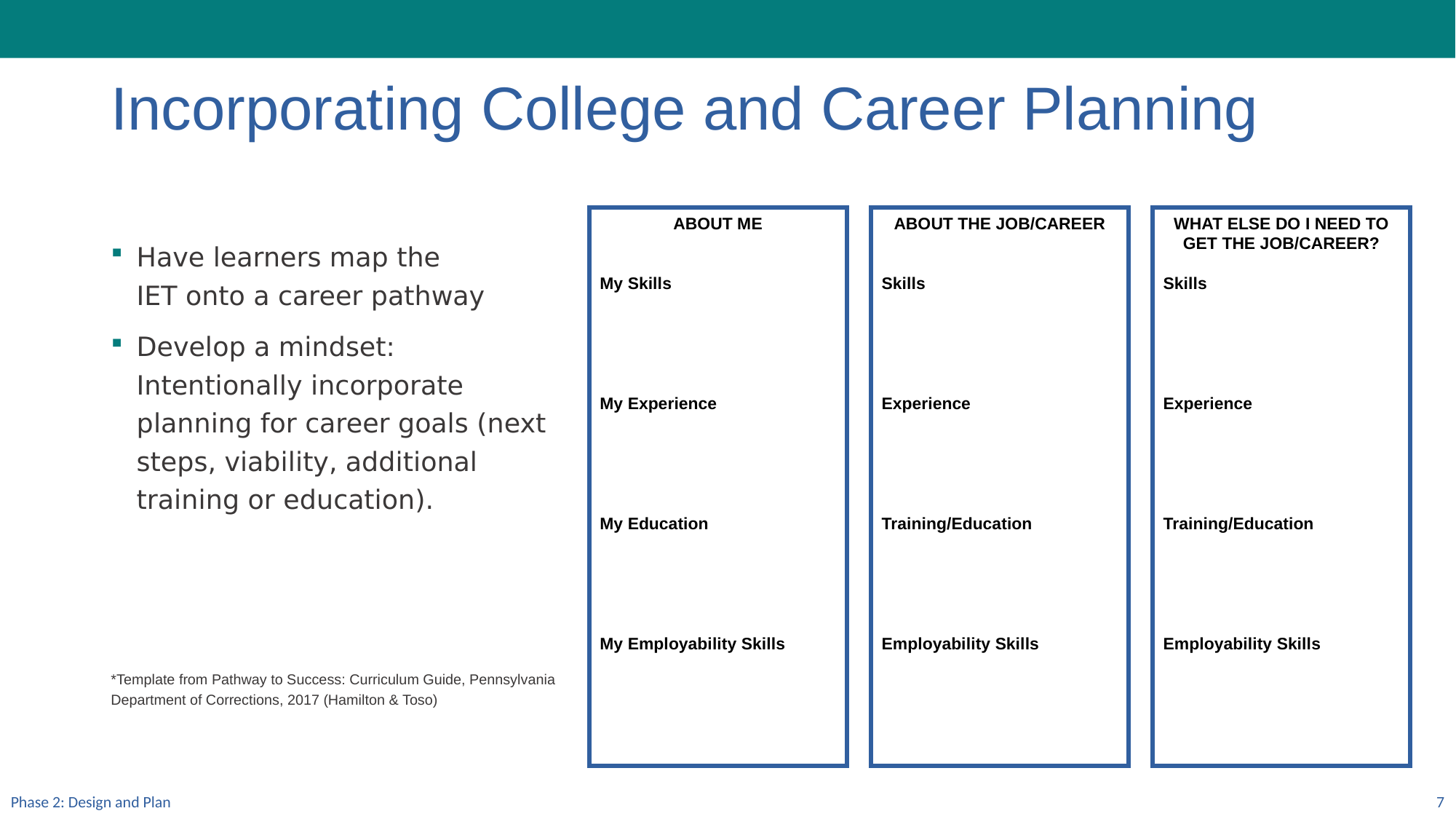

# Incorporating College and Career Planning
ABOUT ME

My Skills

My Experience

My Education

My Employability Skills

ABOUT THE JOB/CAREER

Skills

Experience

Training/Education

Employability Skills
WHAT ELSE DO I NEED TO GET THE JOB/CAREER?

Skills

Experience

Training/Education

Employability Skills
Have learners map the 
IET onto a career pathway
Develop a mindset: Intentionally incorporate planning for career goals (next steps, viability, additional training or education).

*Template from Pathway to Success: Curriculum Guide, Pennsylvania Department of Corrections, 2017 (Hamilton & Toso)

Phase 2: Design and Plan
7